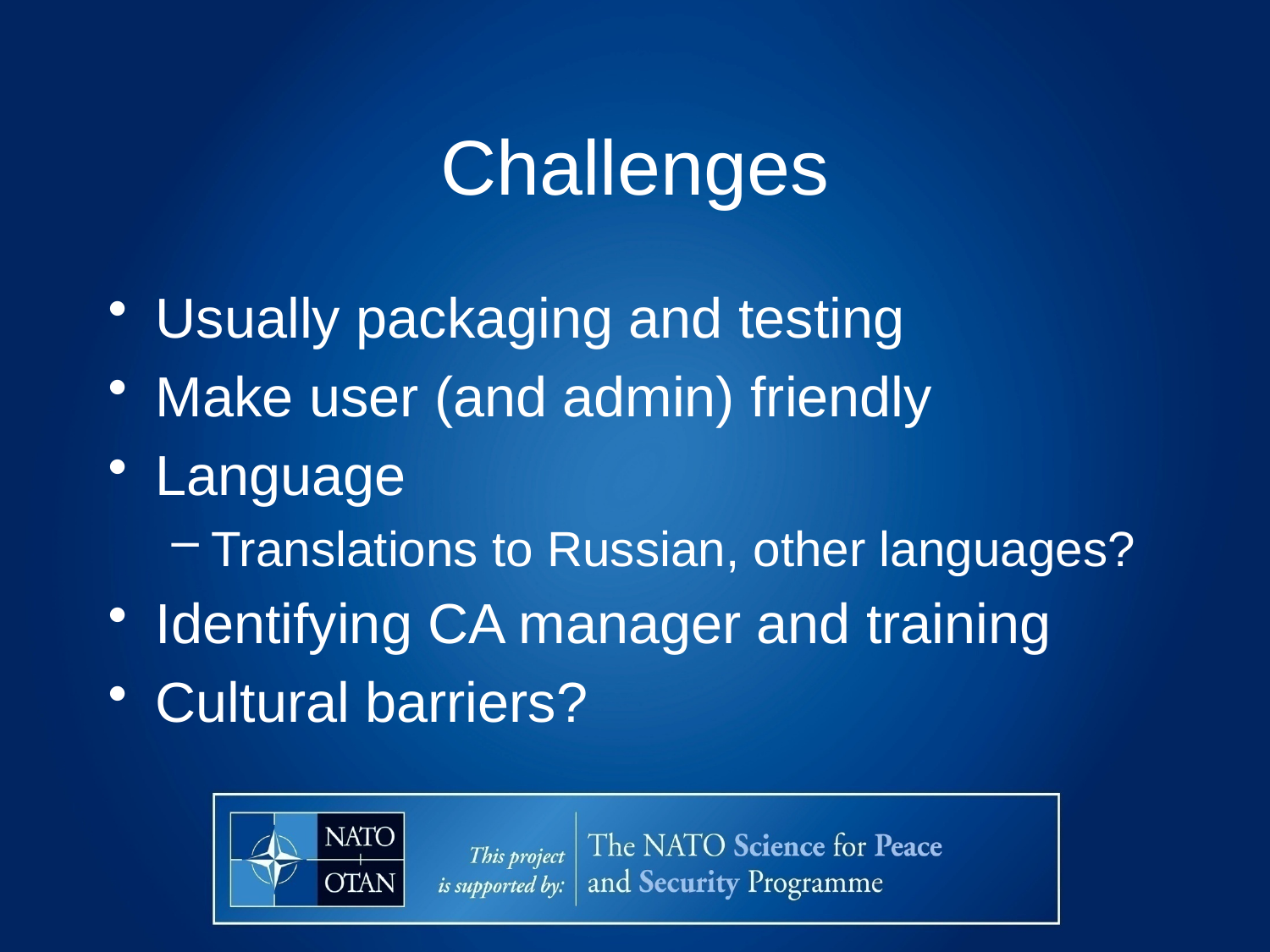

# Challenges
Usually packaging and testing
Make user (and admin) friendly
Language
Translations to Russian, other languages?
Identifying CA manager and training
Cultural barriers?